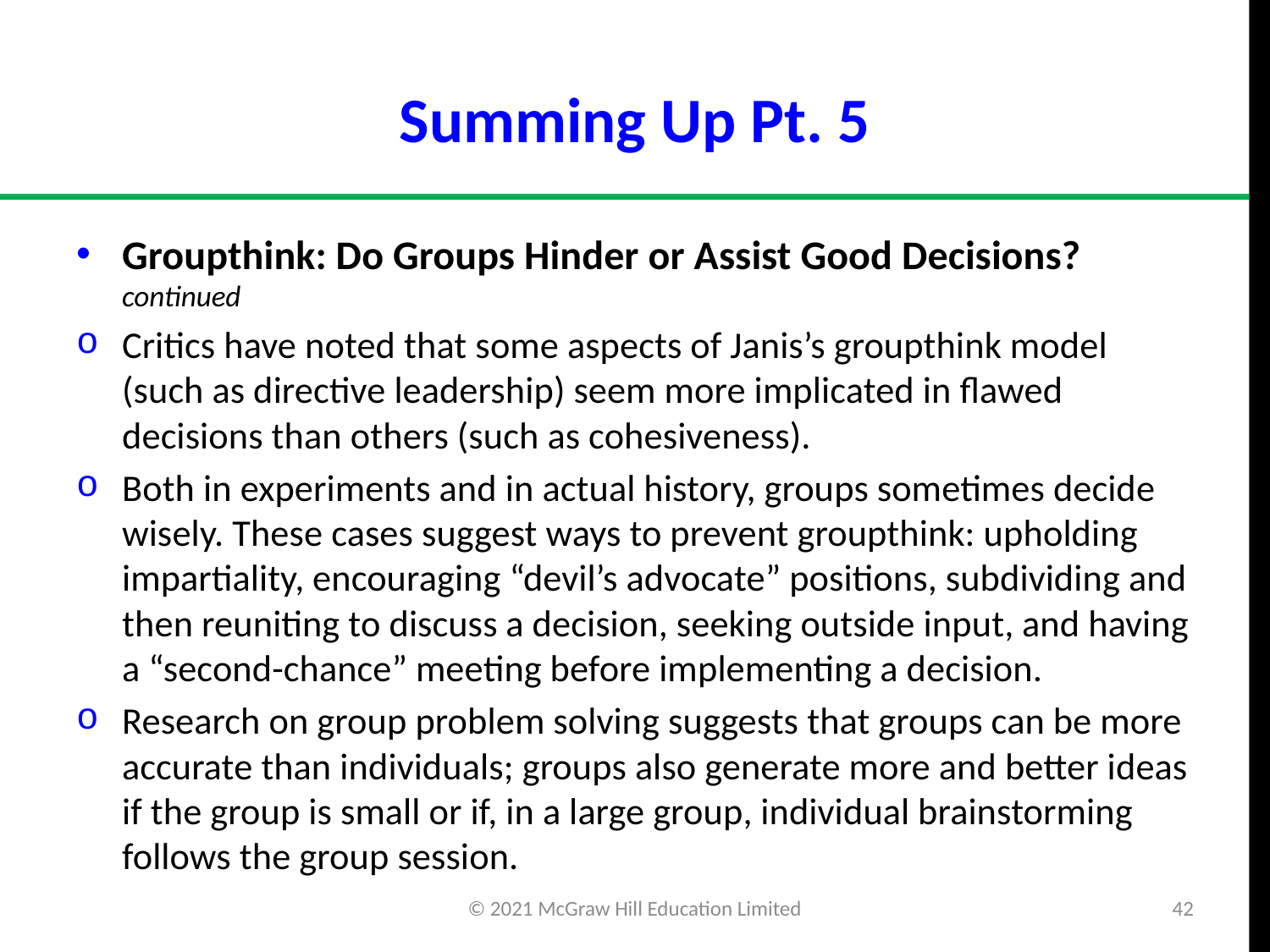

# Summing Up Pt. 5
Groupthink: Do Groups Hinder or Assist Good Decisions? continued
Critics have noted that some aspects of Janis’s groupthink model (such as directive leadership) seem more implicated in flawed decisions than others (such as cohesiveness).
Both in experiments and in actual history, groups sometimes decide wisely. These cases suggest ways to prevent groupthink: upholding impartiality, encouraging “devil’s advocate” positions, subdividing and then reuniting to discuss a decision, seeking outside input, and having a “second-chance” meeting before implementing a decision.
Research on group problem solving suggests that groups can be more accurate than individuals; groups also generate more and better ideas if the group is small or if, in a large group, individual brainstorming follows the group session.
© 2021 McGraw Hill Education Limited
42